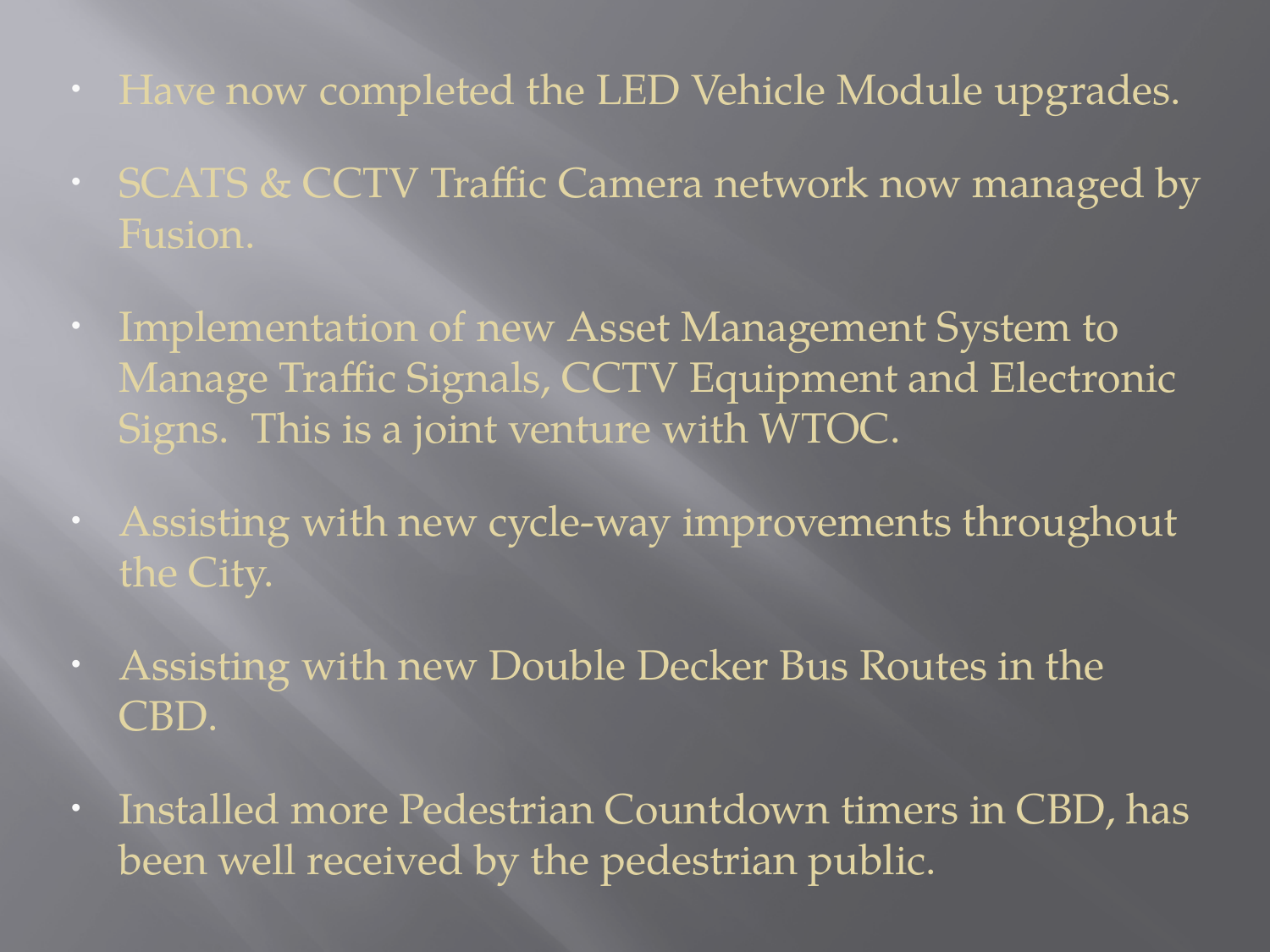

Have now completed the LED Vehicle Module upgrades.
SCATS & CCTV Traffic Camera network now managed by Fusion.
Implementation of new Asset Management System to Manage Traffic Signals, CCTV Equipment and Electronic Signs.  This is a joint venture with WTOC.
Assisting with new cycle-way improvements throughout the City.
Assisting with new Double Decker Bus Routes in the CBD.
Installed more Pedestrian Countdown timers in CBD, has been well received by the pedestrian public.